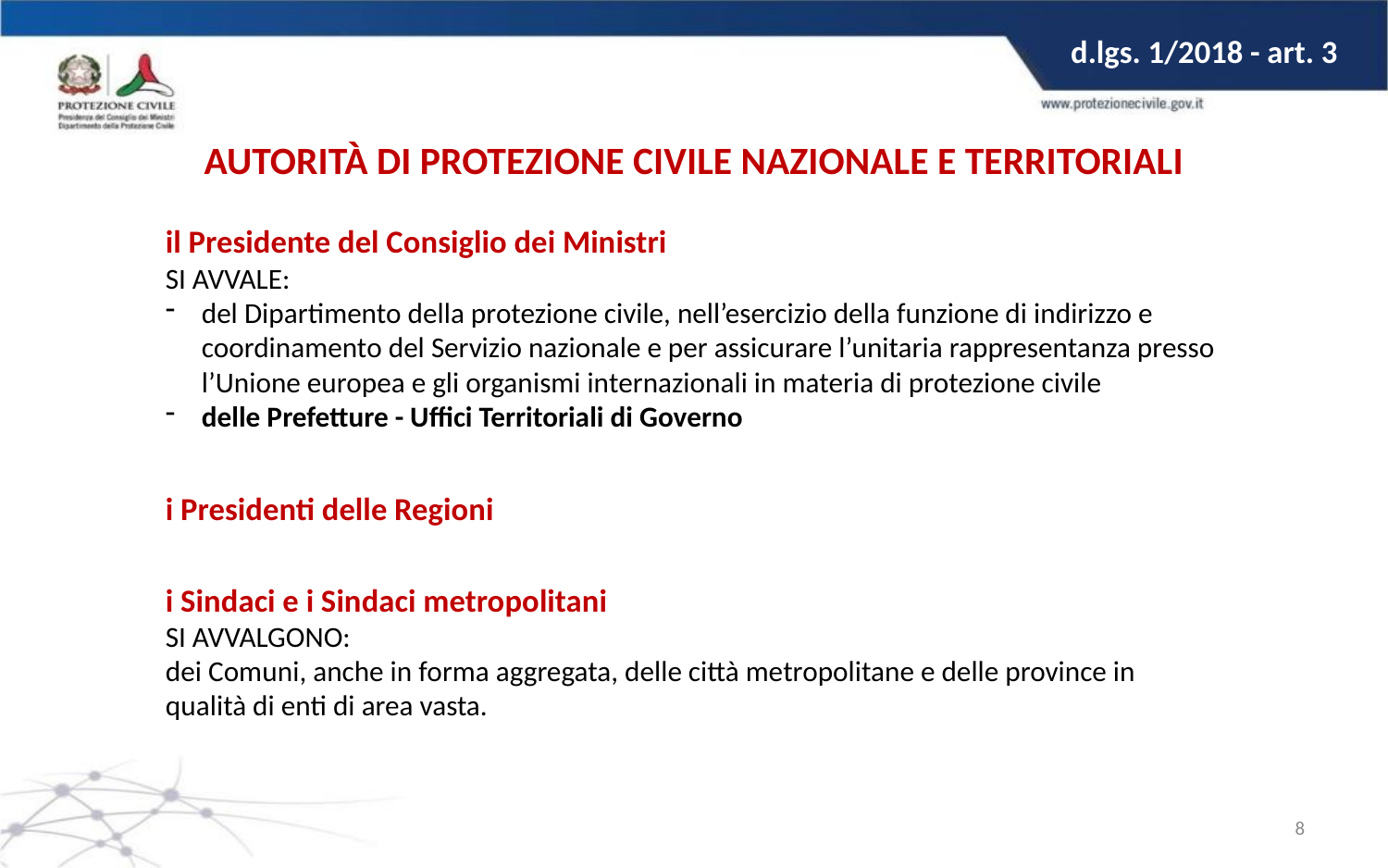

d.lgs. 1/2018 - art. 3
AUTORITÀ DI PROTEZIONE CIVILE NAZIONALE E TERRITORIALI
il Presidente del Consiglio dei Ministri
SI AVVALE:
del Dipartimento della protezione civile, nell’esercizio della funzione di indirizzo e coordinamento del Servizio nazionale e per assicurare l’unitaria rappresentanza presso l’Unione europea e gli organismi internazionali in materia di protezione civile
delle Prefetture - Uffici Territoriali di Governo
i Presidenti delle Regioni
i Sindaci e i Sindaci metropolitani
SI AVVALGONO:
dei Comuni, anche in forma aggregata, delle città metropolitane e delle province in qualità di enti di area vasta.
8